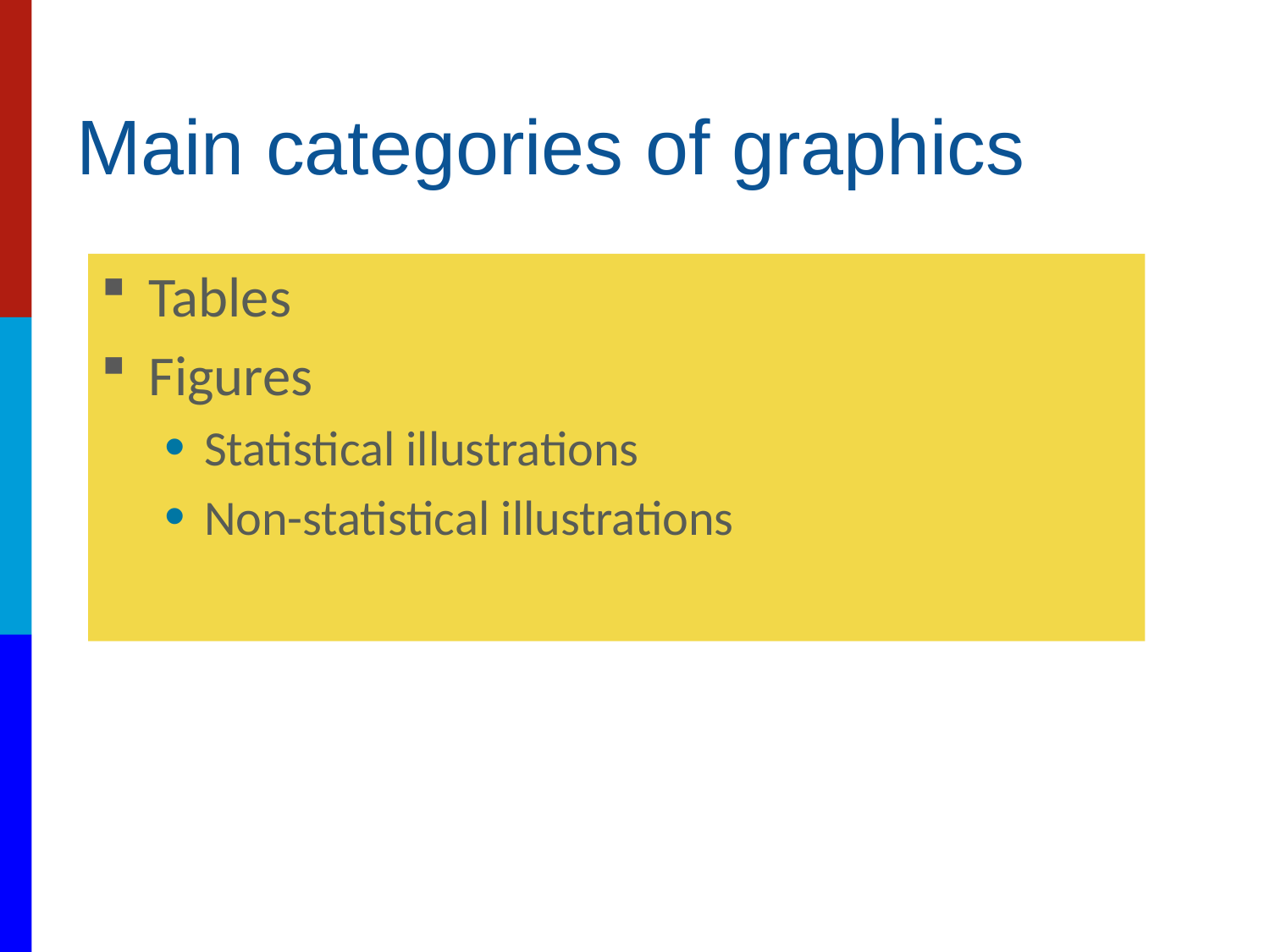

# Main categories of graphics
Tables
Figures
Statistical illustrations
Non-statistical illustrations